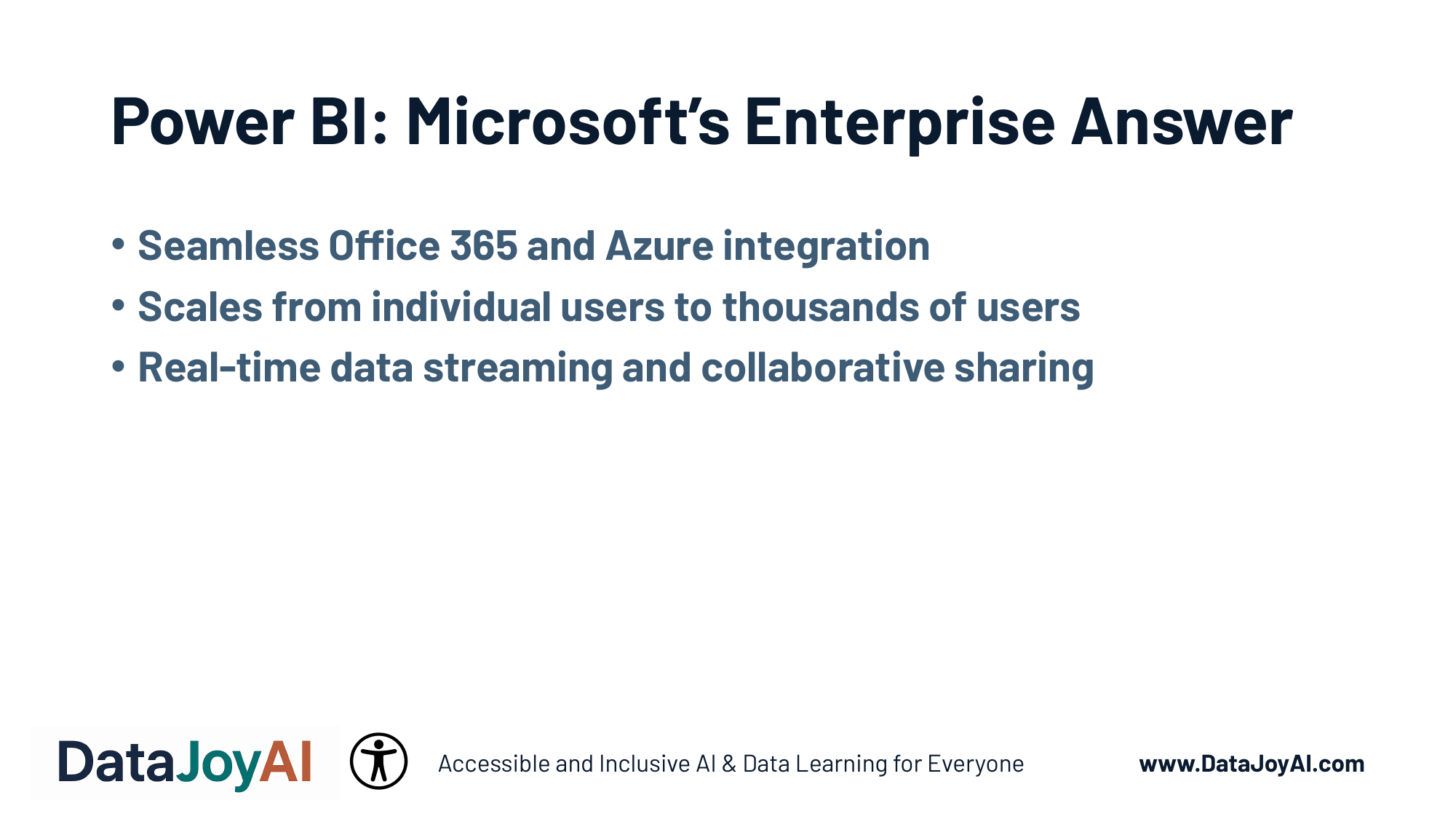

# Power BI: Microsoft’s Enterprise Answer
Seamless Office 365 and Azure integration
Scales from individual users to thousands of users
Real-time data streaming and collaborative sharing